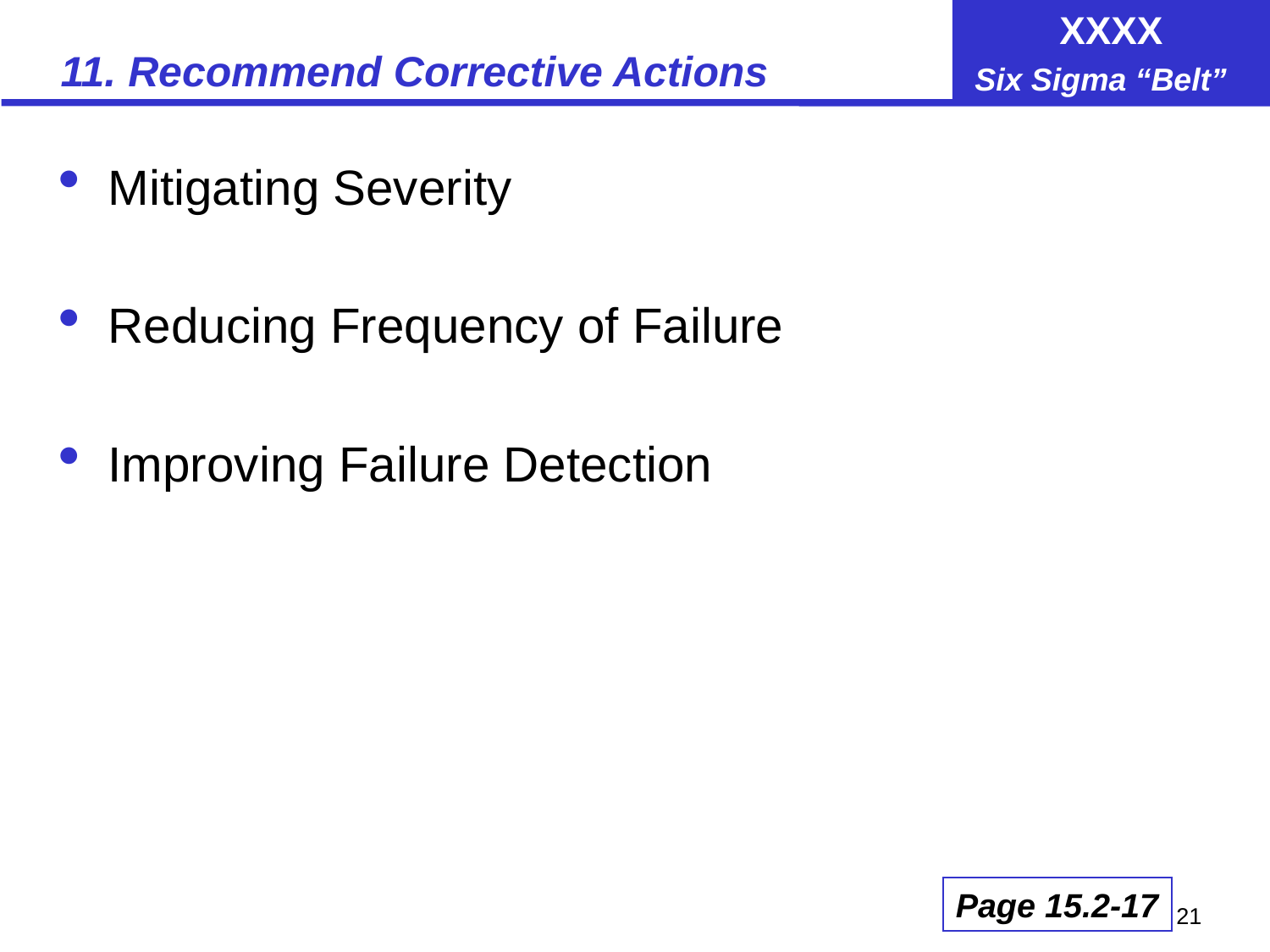

# 11. Recommend Corrective Actions
Mitigating Severity

Reducing Frequency of Failure

Improving Failure Detection
Page 15.2-17